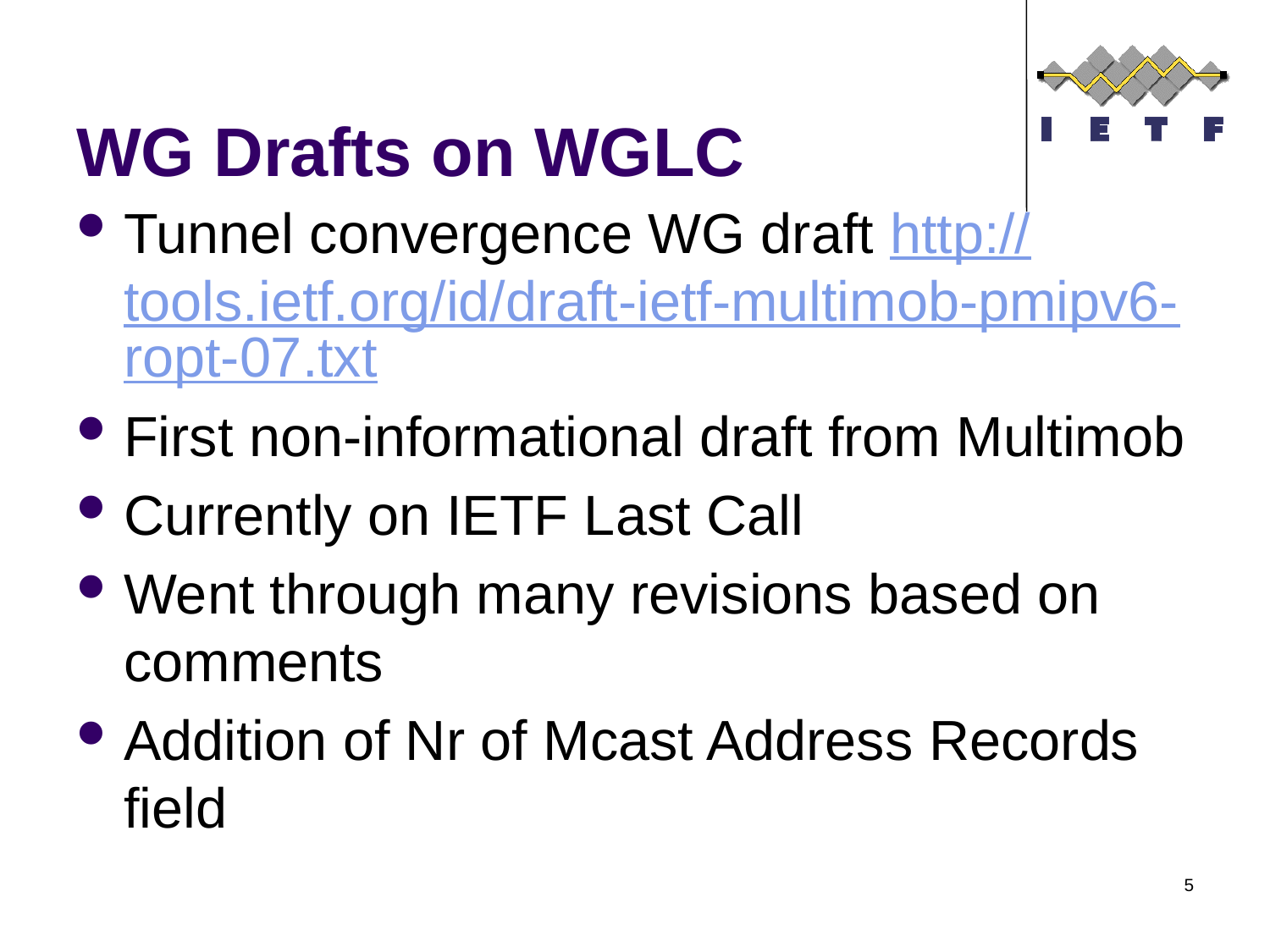

# WG Drafts on WGLC
Tunnel convergence WG draft http://tools.ietf.org/id/draft-ietf-multimob-pmipv6-ropt-07.txt
First non-informational draft from Multimob
Currently on IETF Last Call
Went through many revisions based on comments
Addition of Nr of Mcast Address Records field

5